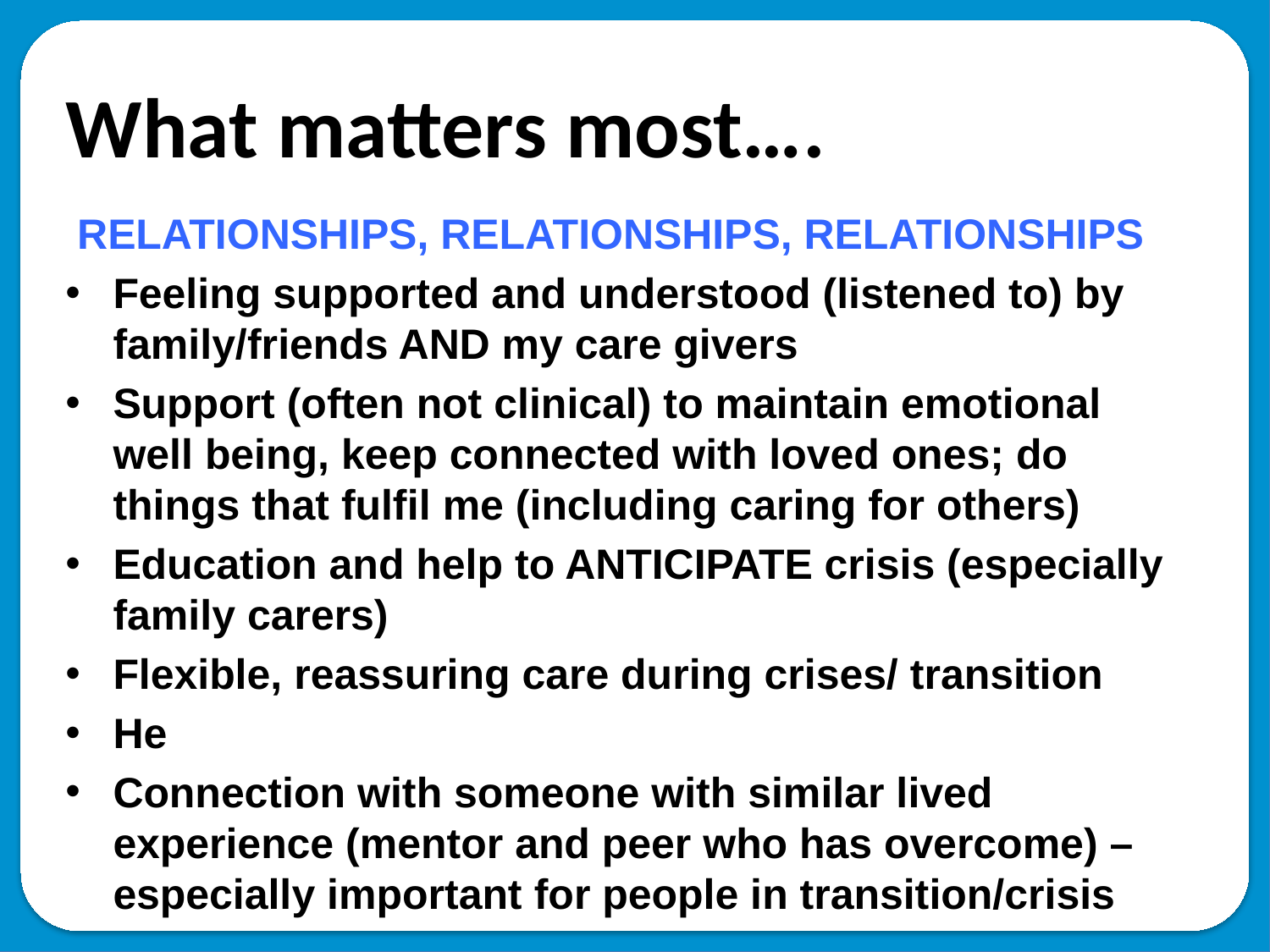

# What matters most….
 RELATIONSHIPS, RELATIONSHIPS, RELATIONSHIPS
Feeling supported and understood (listened to) by   family/friends AND my care givers
Support (often not clinical) to maintain emotional well being, keep connected with loved ones; do things that fulfil me (including caring for others)
Education and help to ANTICIPATE crisis (especially family carers)
Flexible, reassuring care during crises/ transition
He
Connection with someone with similar lived experience (mentor and peer who has overcome) – especially important for people in transition/crisis